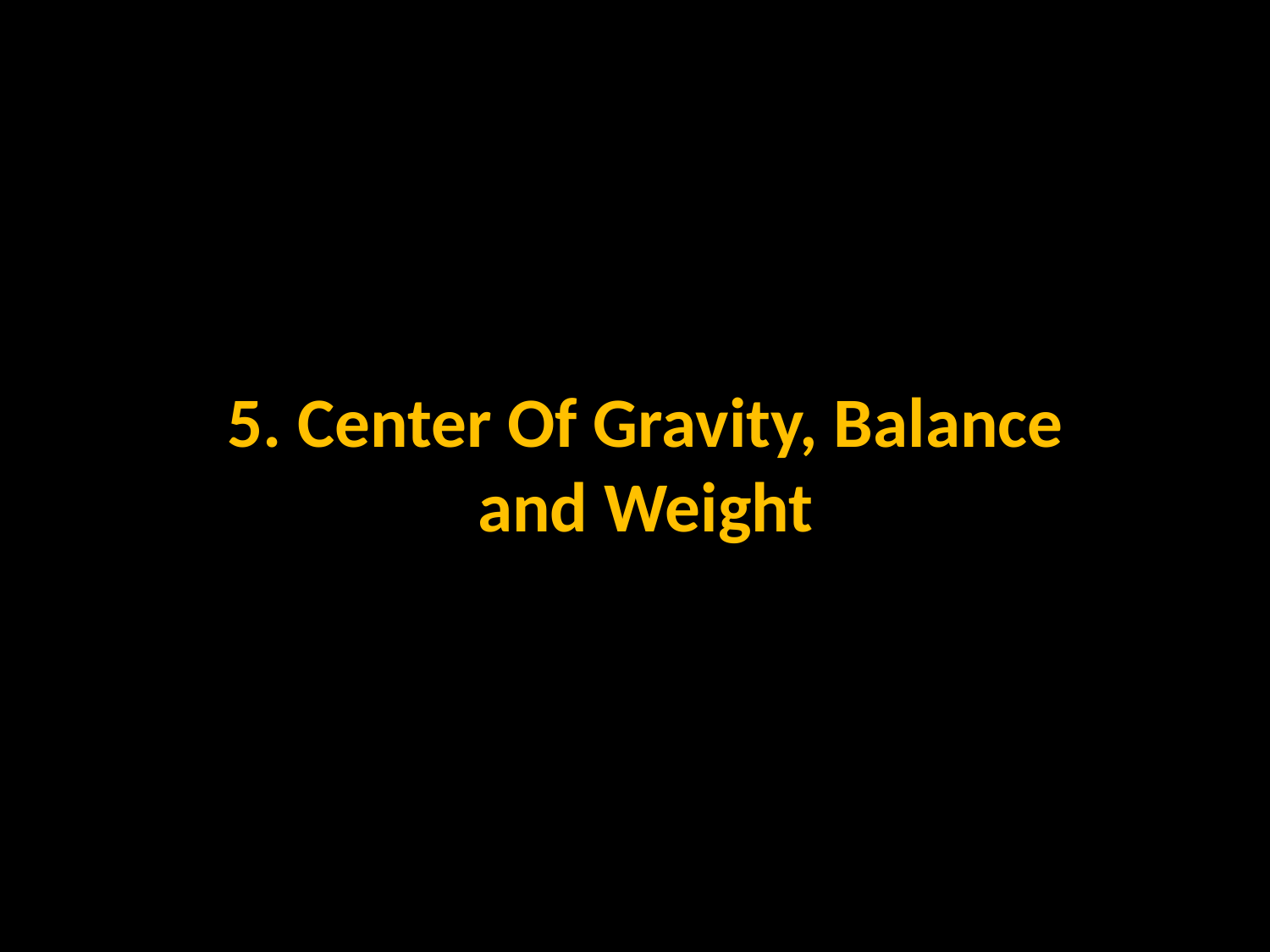

5. Center Of Gravity, Balance and Weight